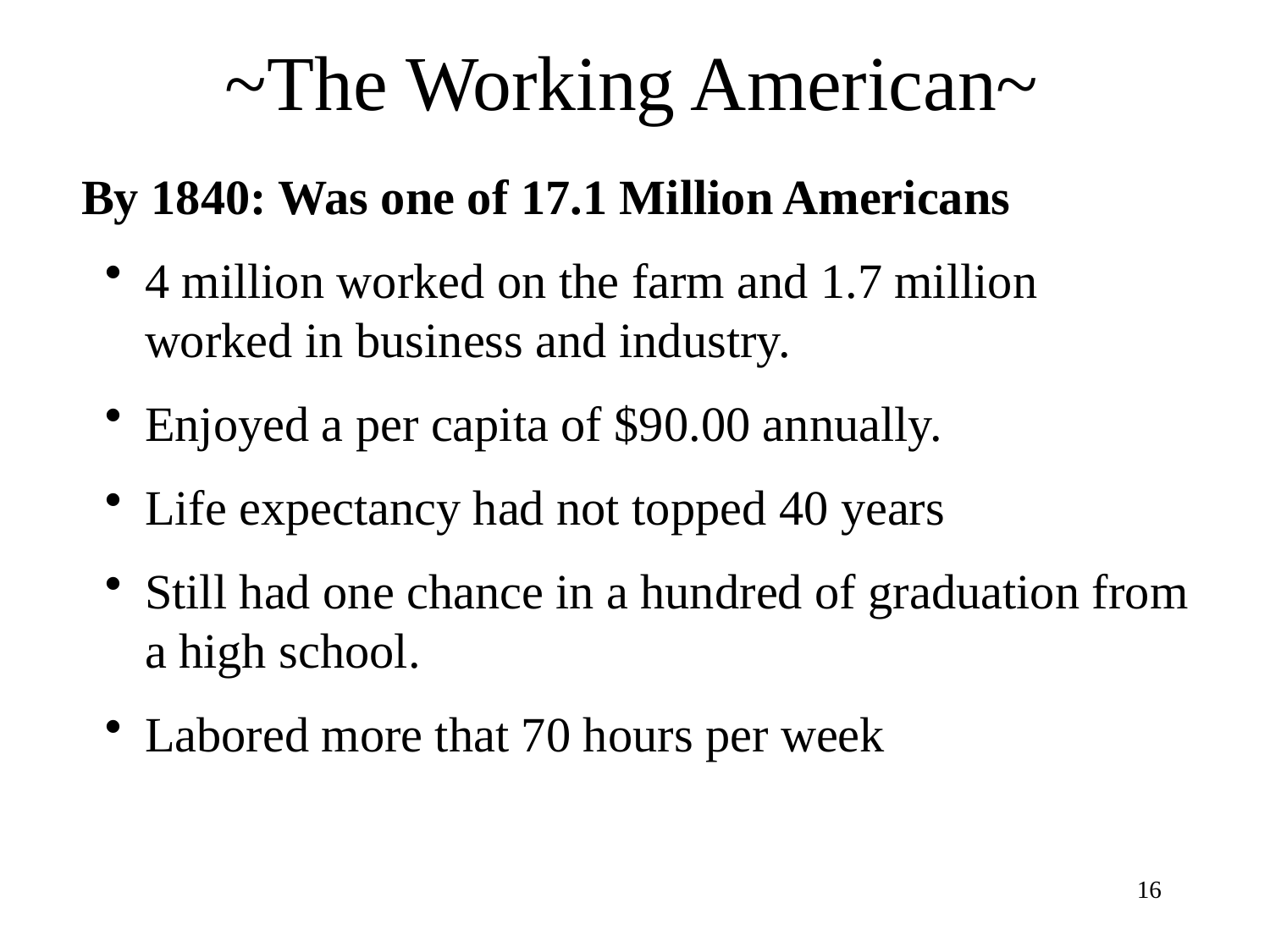

# ~The Working American~
By 1840: Was one of 17.1 Million Americans
4 million worked on the farm and 1.7 million worked in business and industry.
Enjoyed a per capita of $90.00 annually.
Life expectancy had not topped 40 years
Still had one chance in a hundred of graduation from a high school.
Labored more that 70 hours per week
16